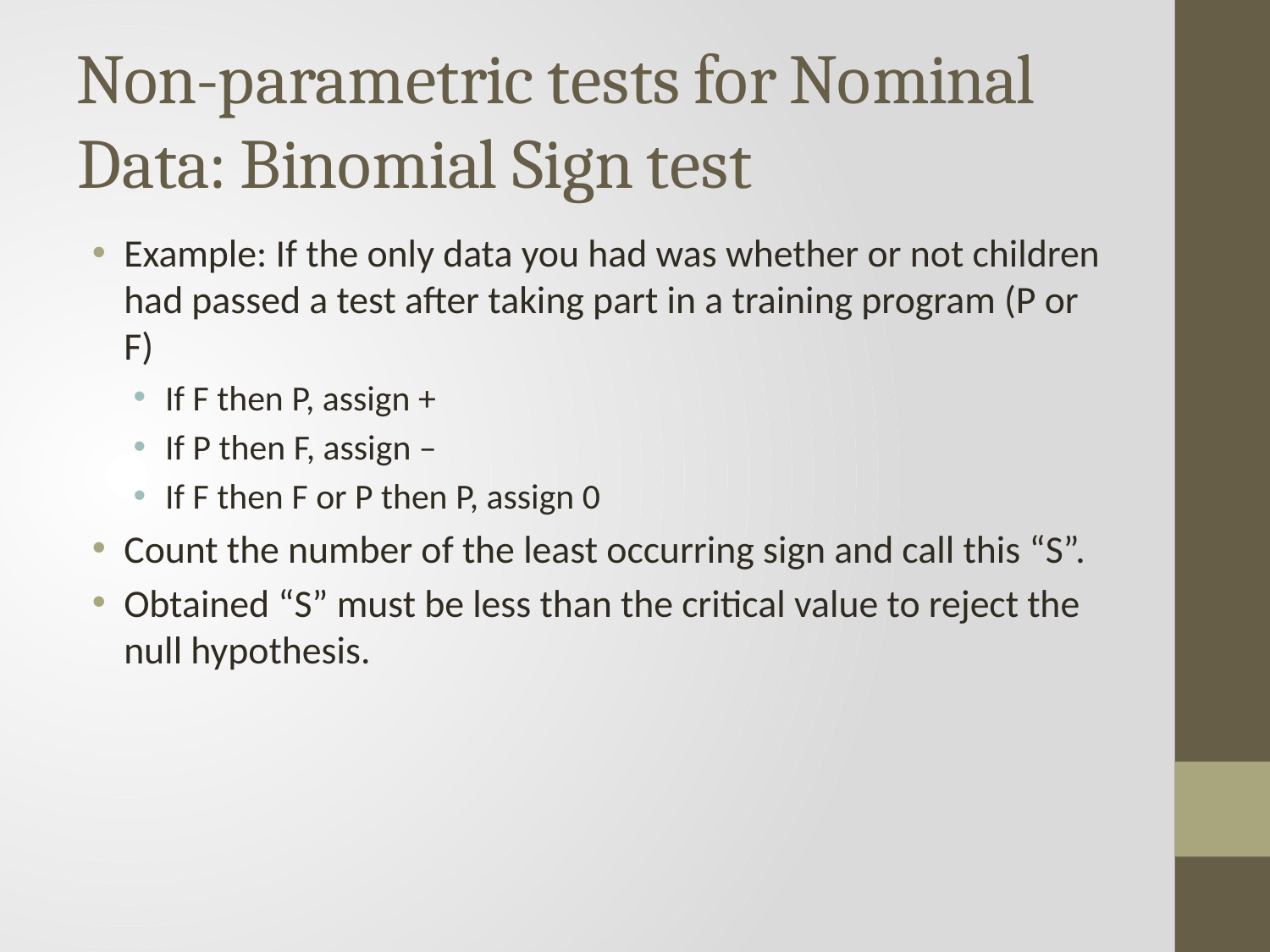

# Non-parametric tests for Nominal Data: Binomial Sign test
Example: If the only data you had was whether or not children had passed a test after taking part in a training program (P or F)
If F then P, assign +
If P then F, assign –
If F then F or P then P, assign 0
Count the number of the least occurring sign and call this “S”.
Obtained “S” must be less than the critical value to reject the null hypothesis.